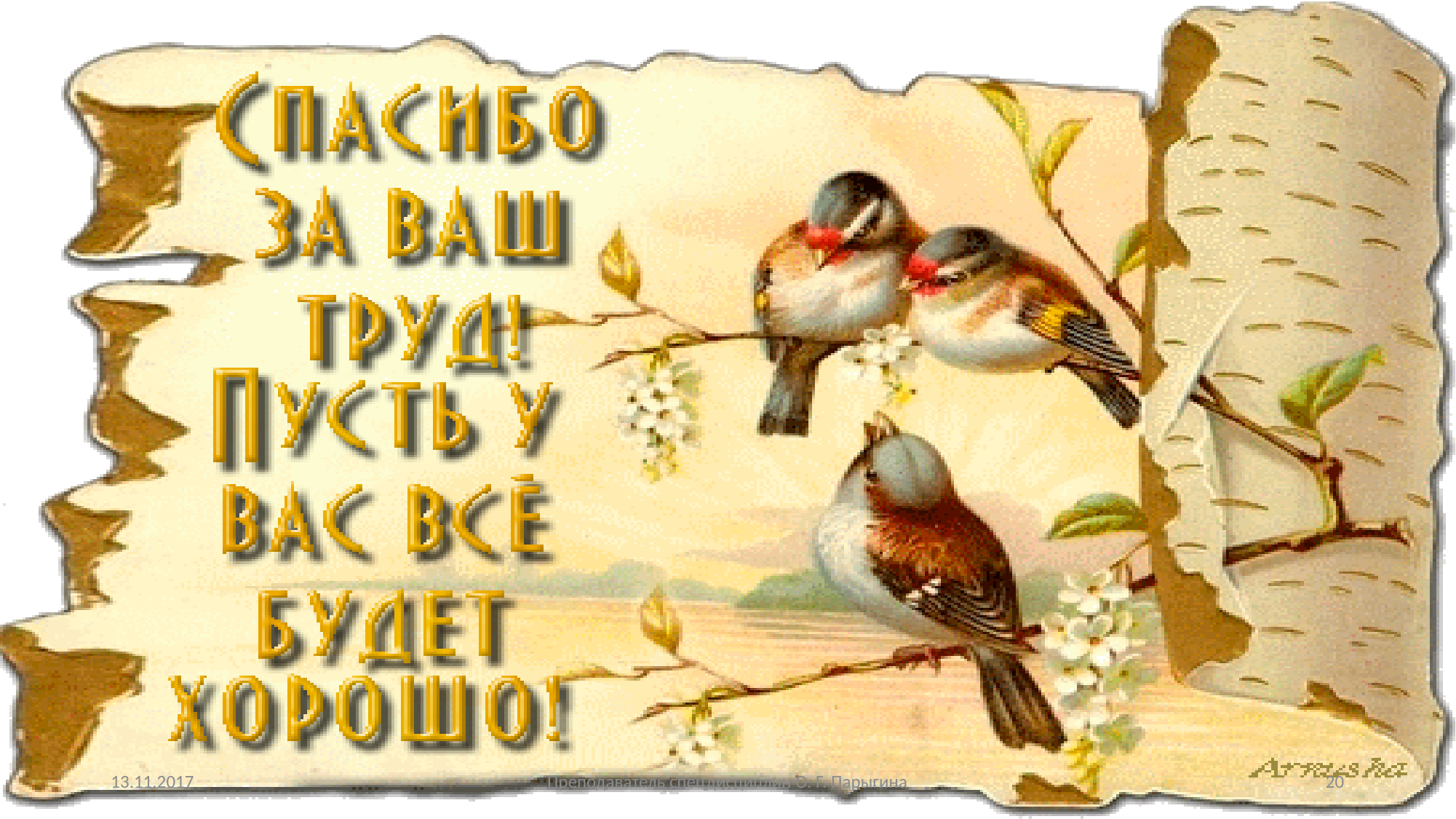

13.11.2017
Преподаватель спецдисциплин О. Г. Парыгина
20